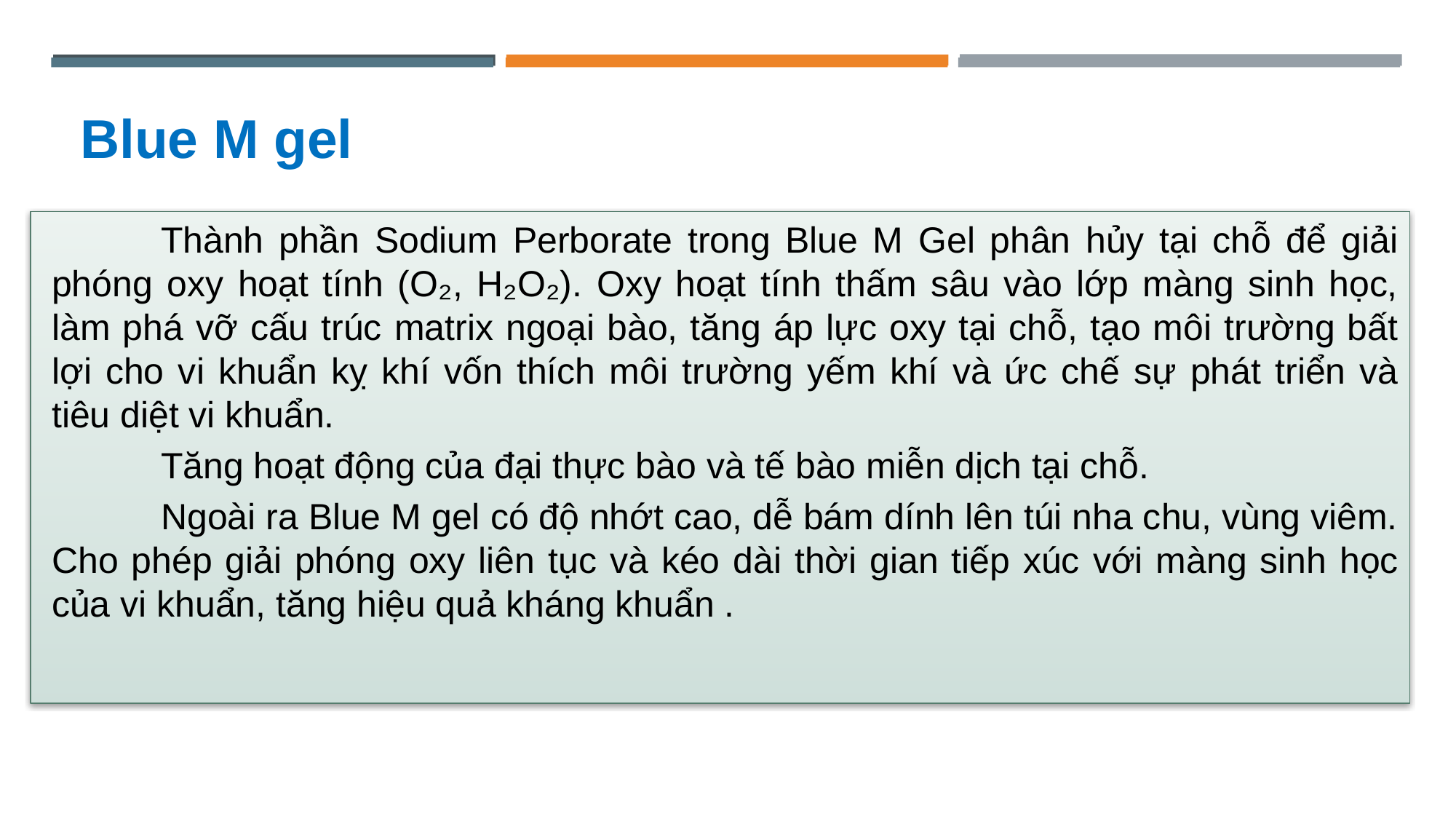

# Blue M gel
	Thành phần Sodium Perborate trong Blue M Gel phân hủy tại chỗ để giải phóng oxy hoạt tính (O₂, H₂O₂). Oxy hoạt tính thấm sâu vào lớp màng sinh học, làm phá vỡ cấu trúc matrix ngoại bào, tăng áp lực oxy tại chỗ, tạo môi trường bất lợi cho vi khuẩn kỵ khí vốn thích môi trường yếm khí và ức chế sự phát triển và tiêu diệt vi khuẩn.
	Tăng hoạt động của đại thực bào và tế bào miễn dịch tại chỗ.
	Ngoài ra Blue M gel có độ nhớt cao, dễ bám dính lên túi nha chu, vùng viêm. Cho phép giải phóng oxy liên tục và kéo dài thời gian tiếp xúc với màng sinh học của vi khuẩn, tăng hiệu quả kháng khuẩn .